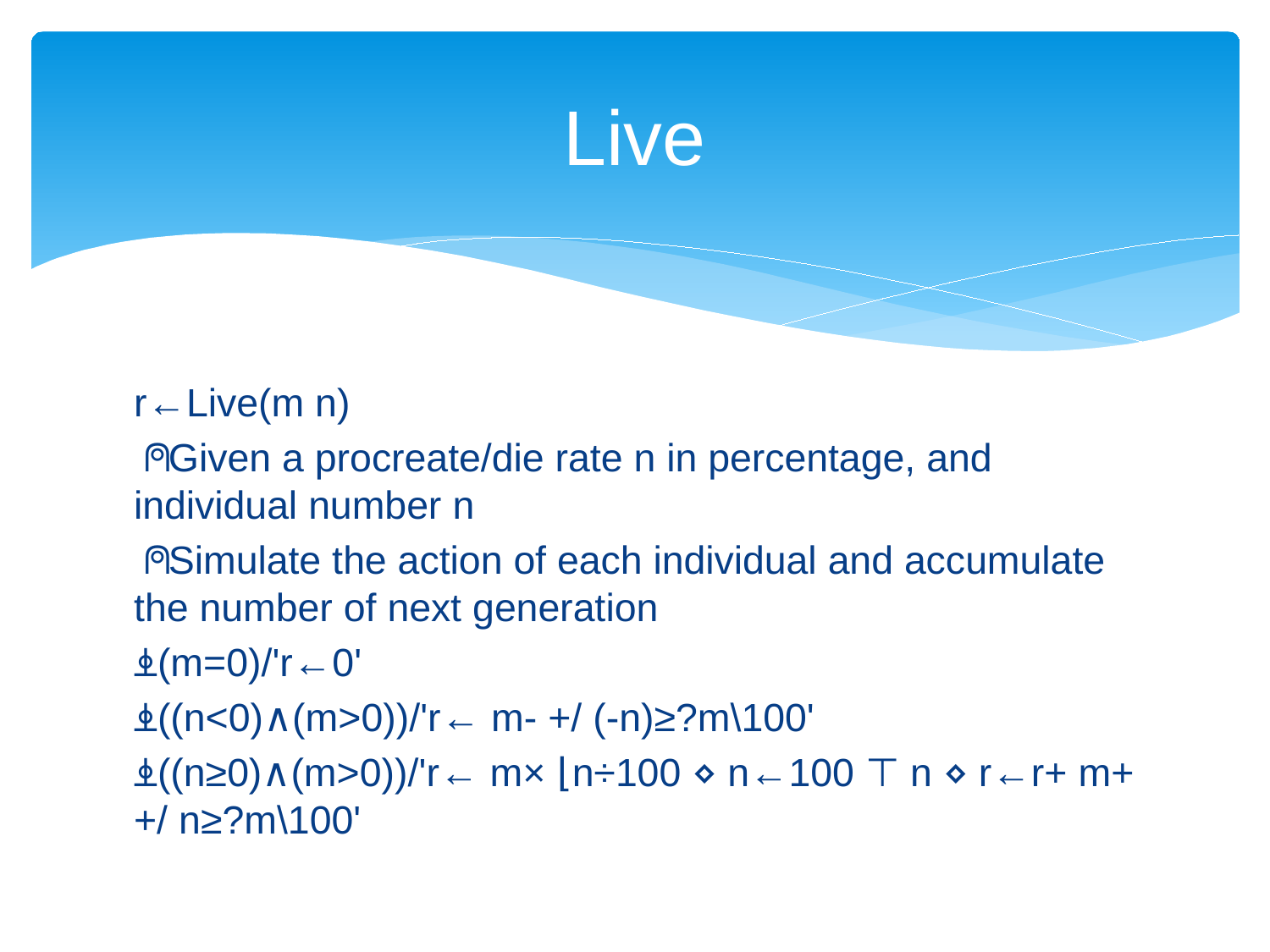

# Live
r←Live(m n)
⍝ Given a procreate/die rate n in percentage, and individual number n
⍝ Simulate the action of each individual and accumulate the number of next generation
⍎(m=0)/'r←0'
⍎((n<0)∧(m>0))/'r← m- +/ (-n)≥?m\100'
⍎((n≥0)∧(m>0))/'r← m× ⌊n÷100 ⋄ n←100 ⊤ n ⋄ r←r+ m++/ n≥?m\100'